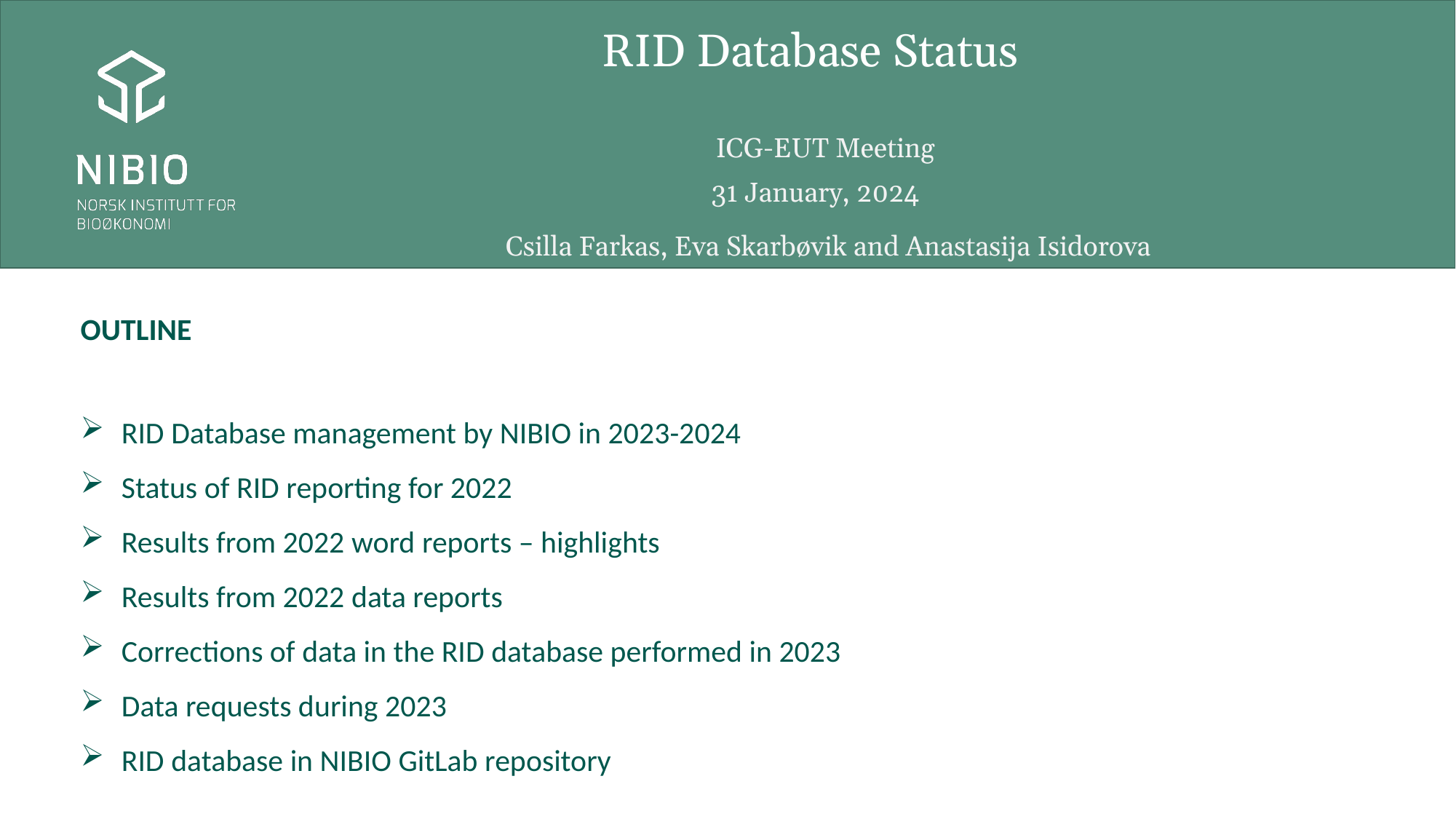

# RID Database Status
ICG-EUT Meeting
31 January, 2024
Csilla Farkas, Eva Skarbøvik and Anastasija Isidorova

OUTLINE

RID Database management by NIBIO in 2023-2024
Status of RID reporting for 2022
Results from 2022 word reports – highlights
Results from 2022 data reports
Corrections of data in the RID database performed in 2023
Data requests during 2023
RID database in NIBIO GitLab repository